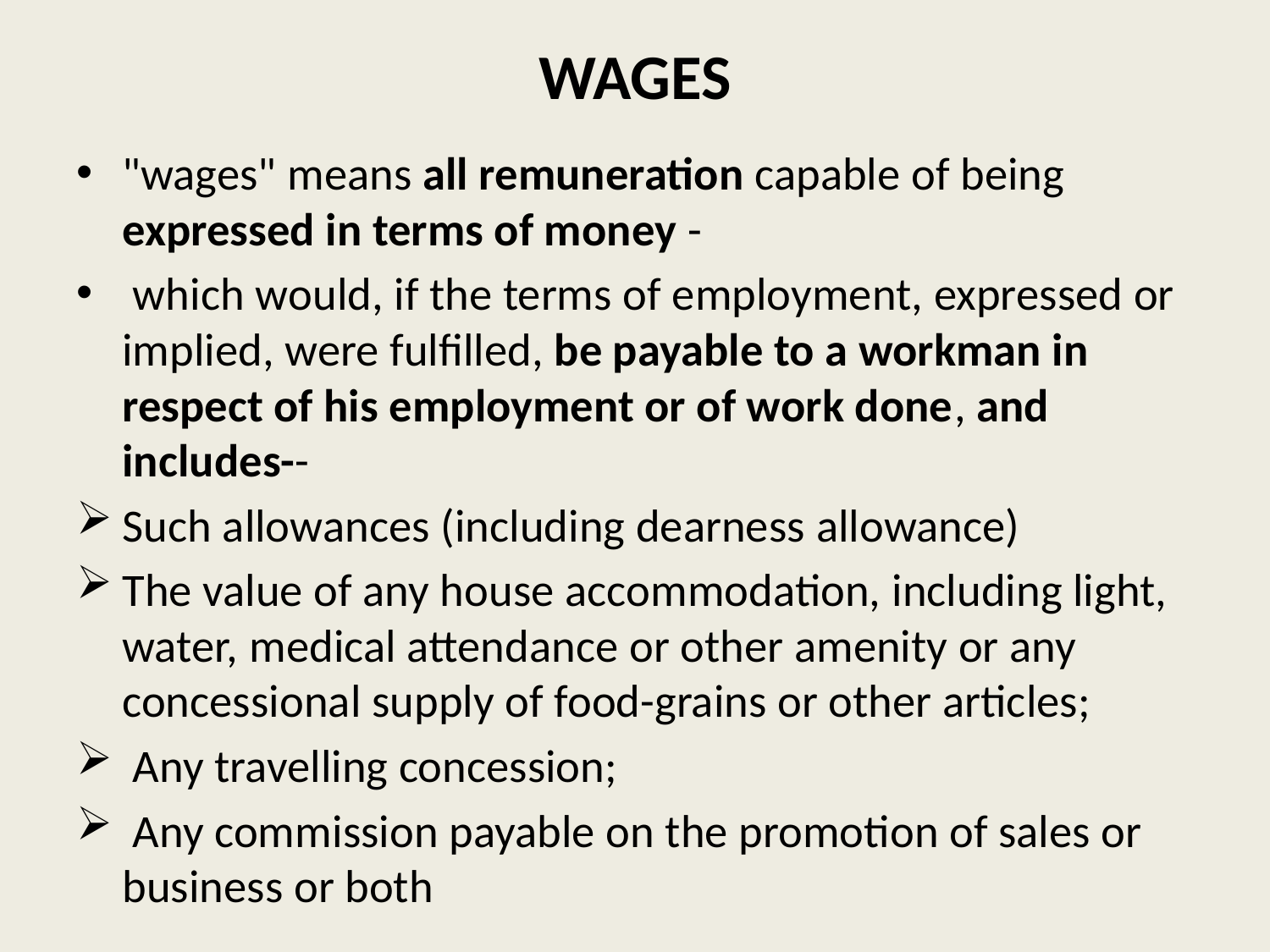

# WAGES
"wages" means all remuneration capable of being expressed in terms of money -
 which would, if the terms of employment, expressed or implied, were fulfilled, be payable to a workman in respect of his employment or of work done, and includes--
Such allowances (including dearness allowance)
The value of any house accommodation, including light, water, medical attendance or other amenity or any concessional supply of food-grains or other articles;
 Any travelling concession;
 Any commission payable on the promotion of sales or business or both